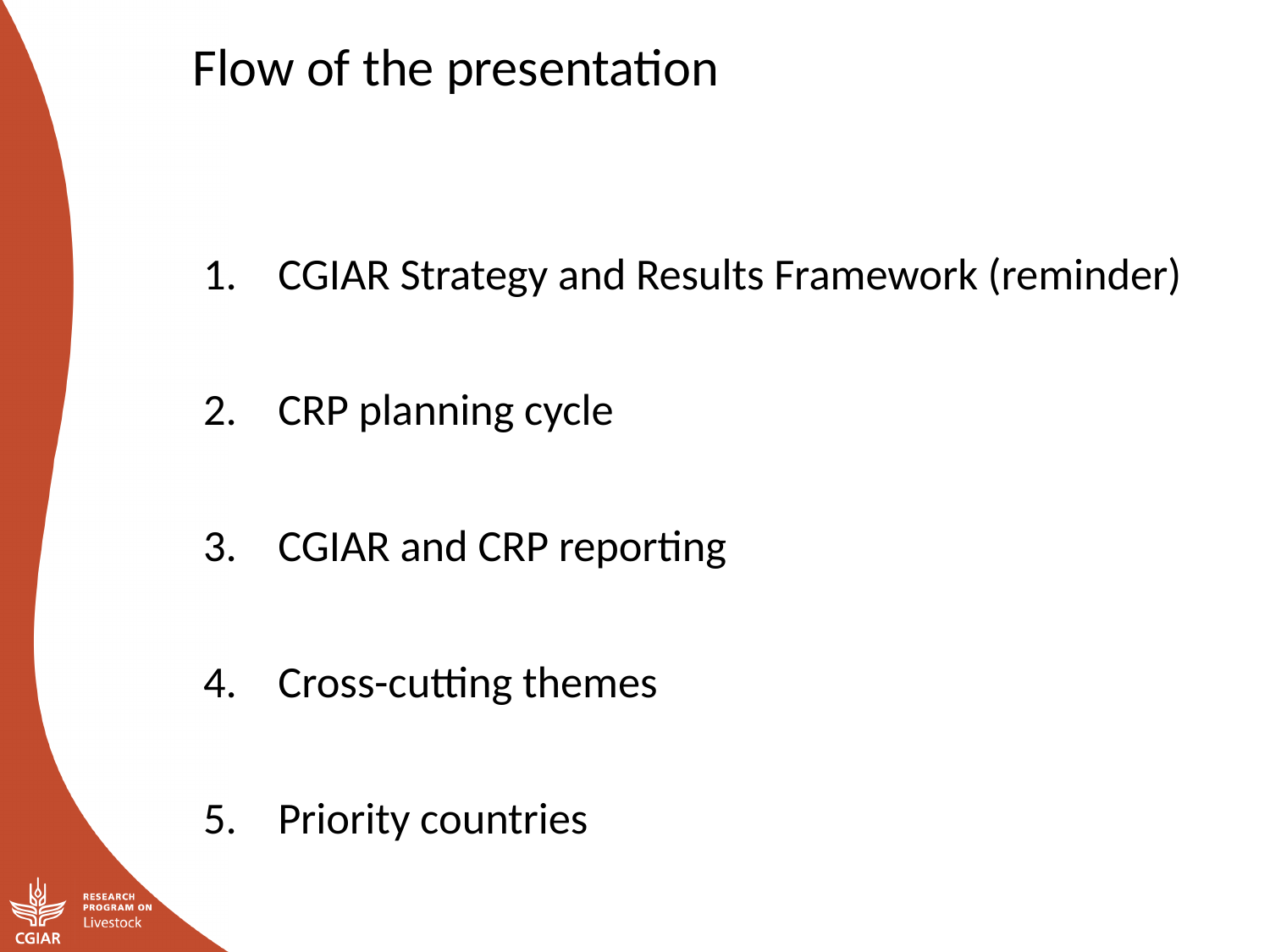

Flow of the presentation
CGIAR Strategy and Results Framework (reminder)
CRP planning cycle
CGIAR and CRP reporting
Cross-cutting themes
Priority countries